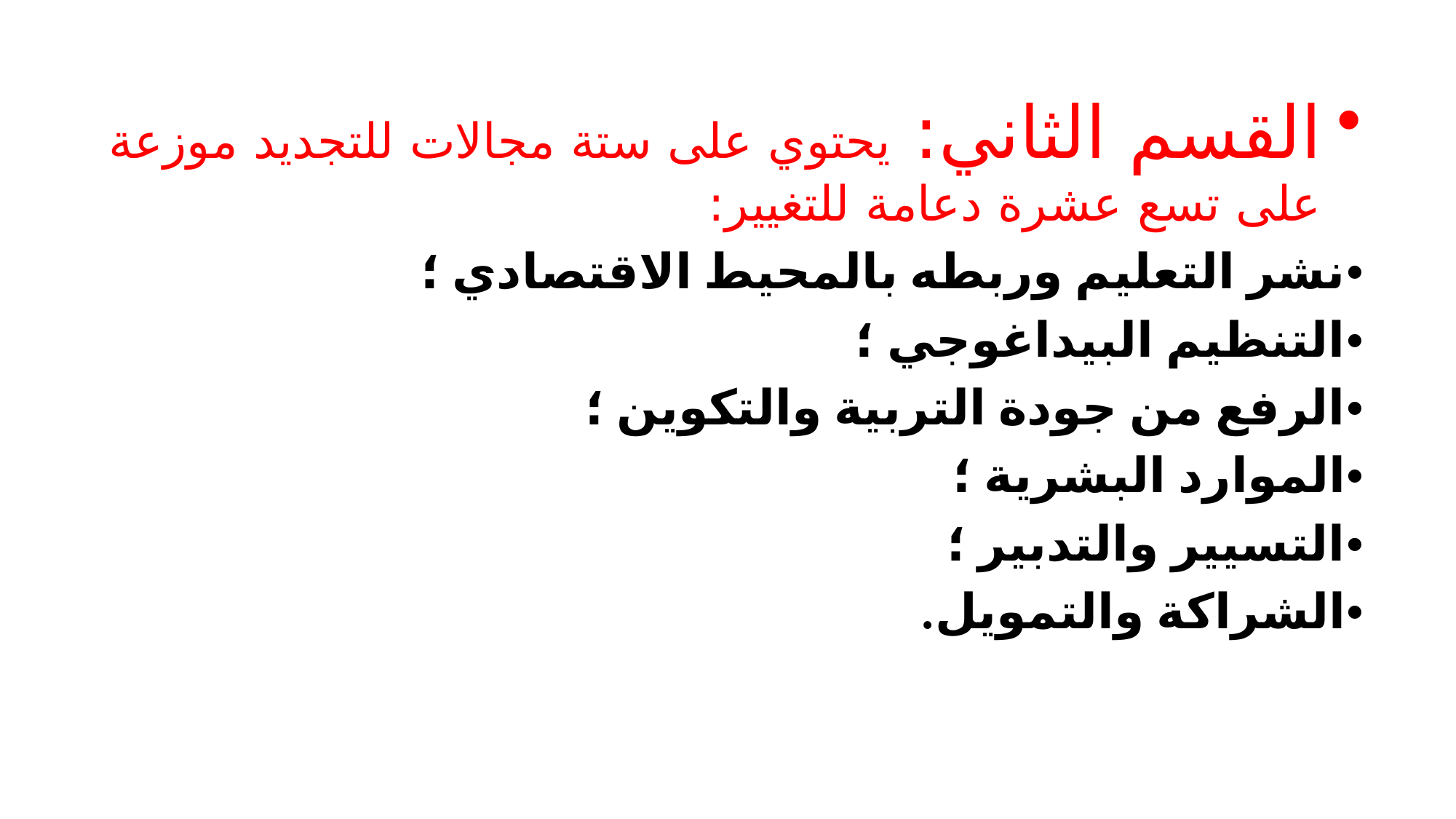

القسم الثاني: يحتوي على ستة مجالات للتجديد موزعة على تسع عشرة دعامة للتغيير:
•	نشر التعليم وربطه بالمحيط الاقتصادي ؛
•	التنظيم البيداغوجي ؛
•	الرفع من جودة التربية والتكوين ؛
•	الموارد البشرية ؛
•	التسيير والتدبير ؛
•	الشراكة والتمويل.